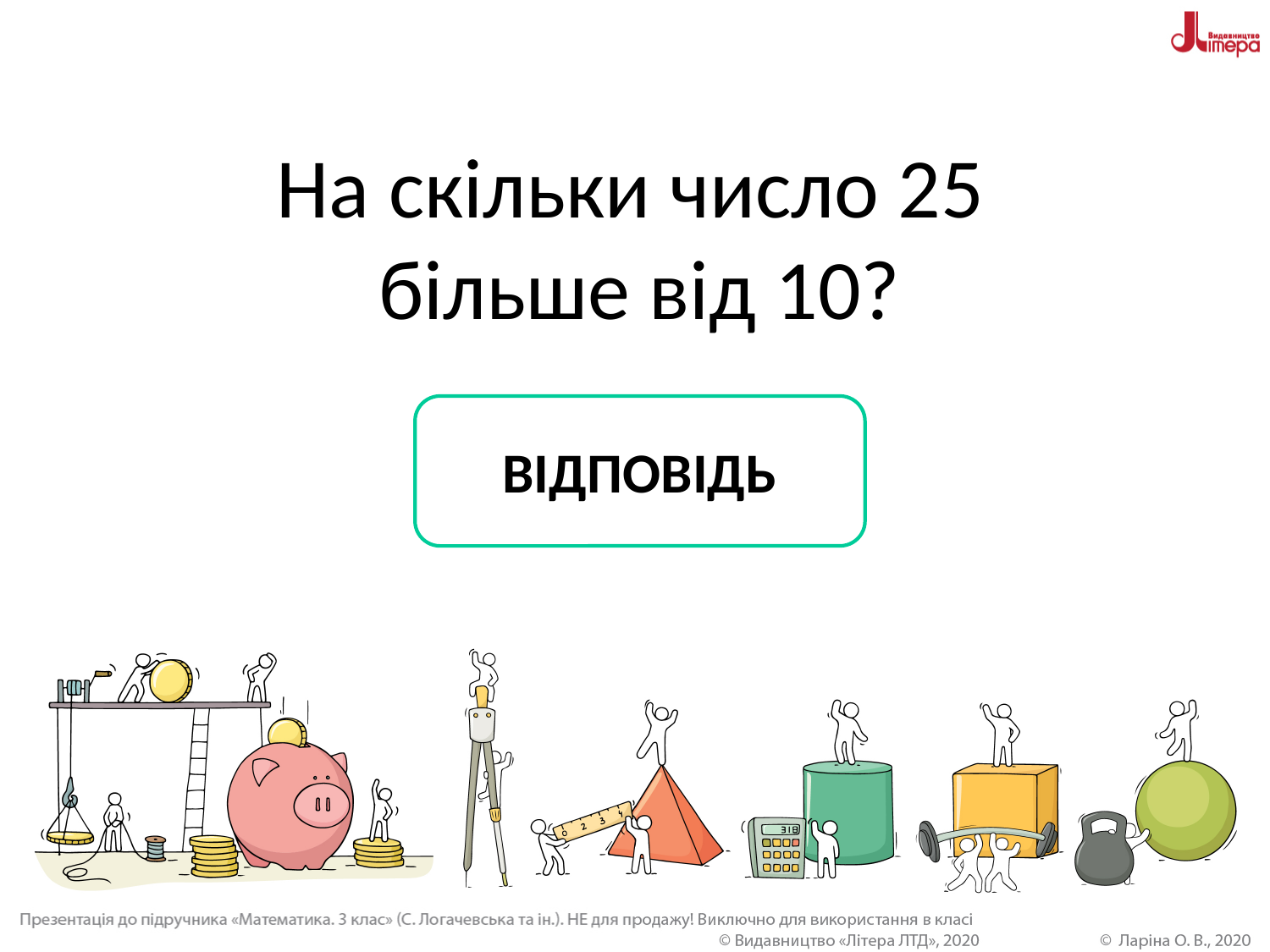

# На скільки число 25 більше від 10?

ВІДПОВІДЬ